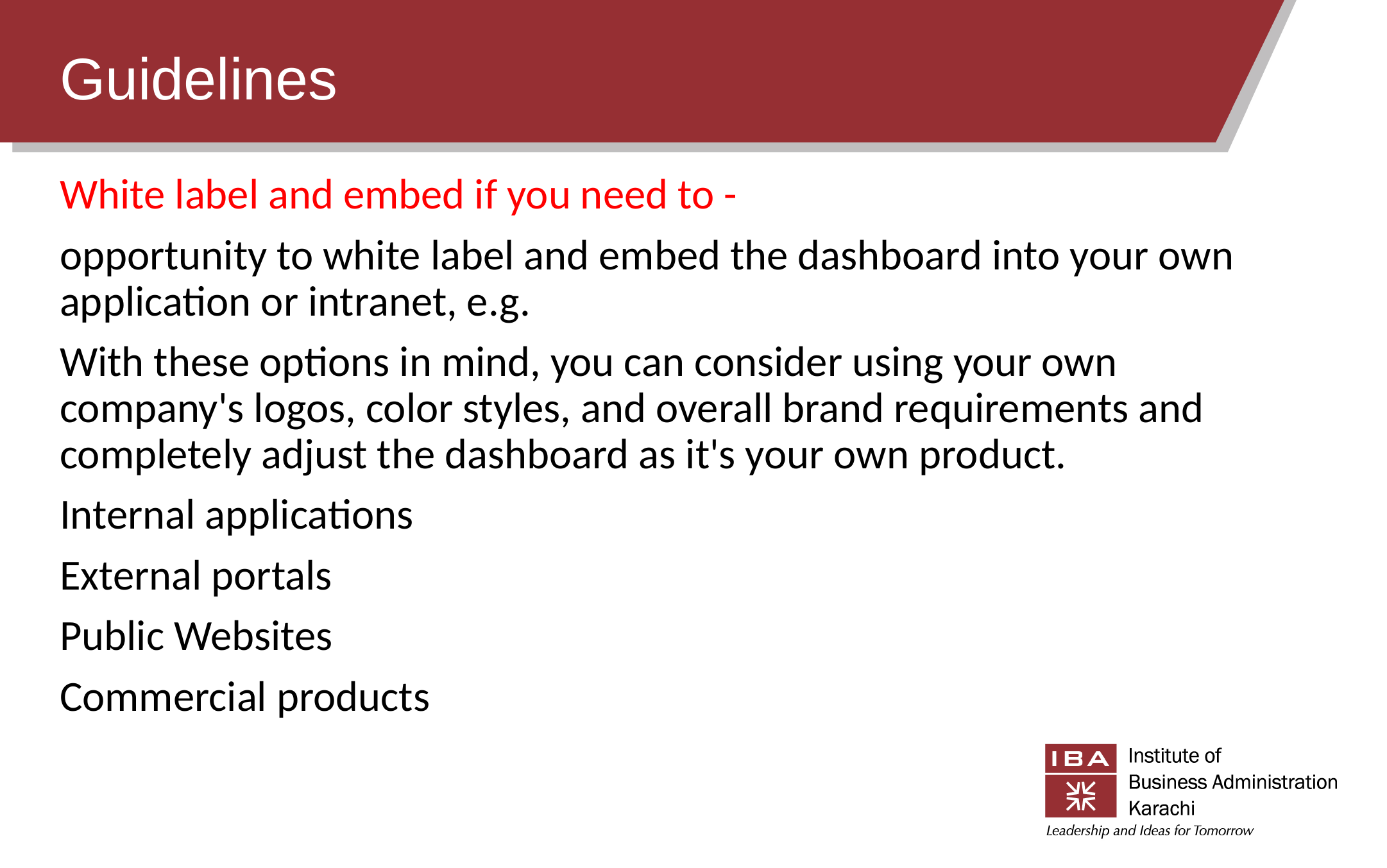

# Guidelines
White label and embed if you need to -
opportunity to white label and embed the dashboard into your own application or intranet, e.g.
With these options in mind, you can consider using your own company's logos, color styles, and overall brand requirements and completely adjust the dashboard as it's your own product.
Internal applications
External portals
Public Websites
Commercial products